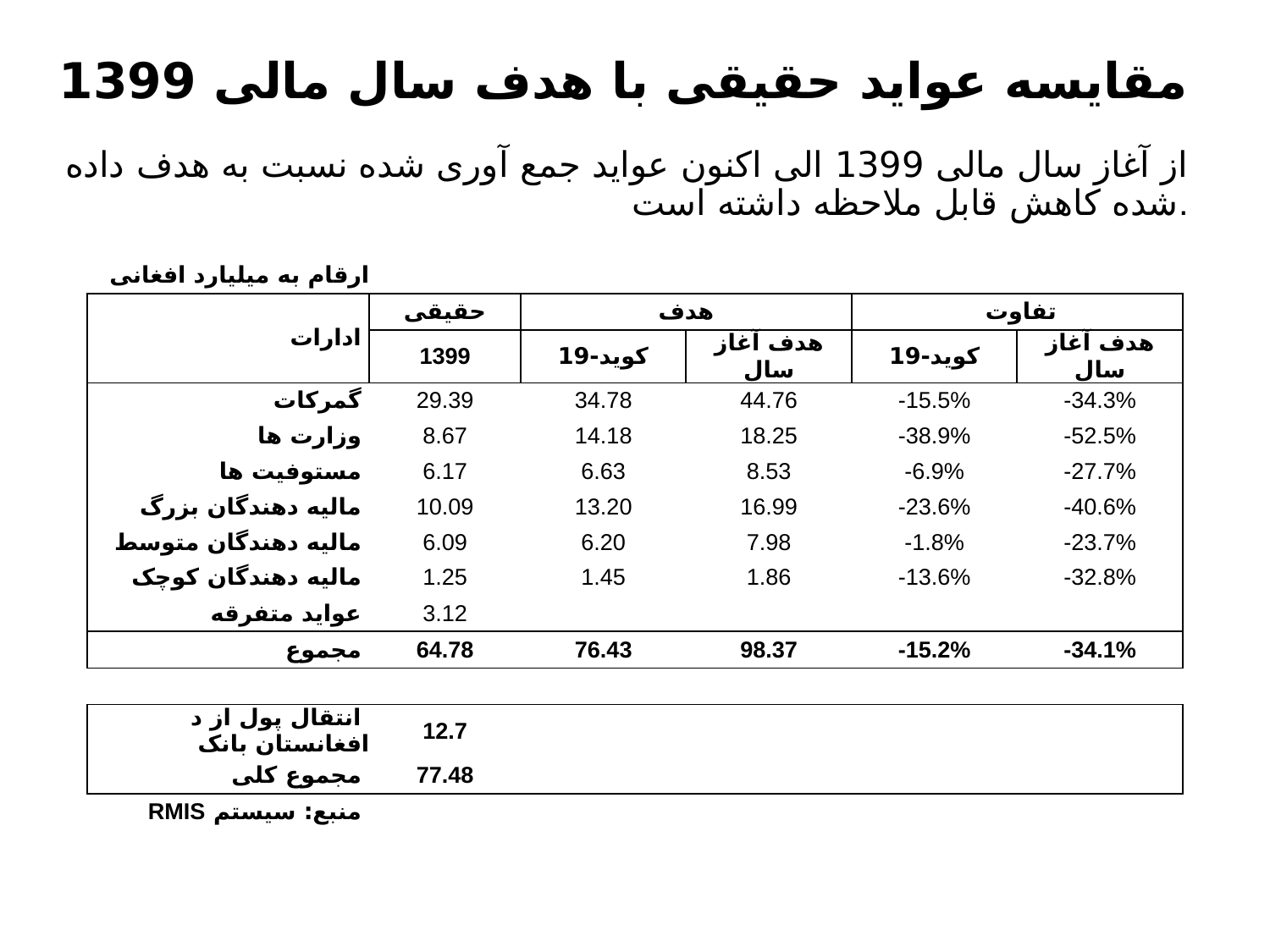

# مقایسه عواید حقیقی با هدف سال مالی 1399 از آغاز سال مالی 1399 الی اکنون عواید جمع آوری شده نسبت به هدف داده شده کاهش قابل ملاحظه داشته است.
| ارقام به میلیارد افغانی |  |  |  |  |  |
| --- | --- | --- | --- | --- | --- |
| ادارات | حقیقی | هدف |  | تفاوت |  |
|  | 1399 | کوید-19 | هدف آغاز سال | کوید-19 | هدف آغاز سال |
| گمرکات | 29.39 | 34.78 | 44.76 | -15.5% | -34.3% |
| وزارت ها | 8.67 | 14.18 | 18.25 | -38.9% | -52.5% |
| مستوفیت ها | 6.17 | 6.63 | 8.53 | -6.9% | -27.7% |
| مالیه دهندگان بزرگ | 10.09 | 13.20 | 16.99 | -23.6% | -40.6% |
| مالیه دهندگان متوسط | 6.09 | 6.20 | 7.98 | -1.8% | -23.7% |
| مالیه دهندگان کوچک | 1.25 | 1.45 | 1.86 | -13.6% | -32.8% |
| عواید متفرقه | 3.12 |  |  |  |  |
| مجموع | 64.78 | 76.43 | 98.37 | -15.2% | -34.1% |
|  |  |  |  |  |  |
| انتقال پول از د افغانستان بانک | 12.7 |  |  |  |  |
| مجموع کلی | 77.48 |  |  |  |  |
| منبع: سیستم RMIS |  |  |  |  |  |